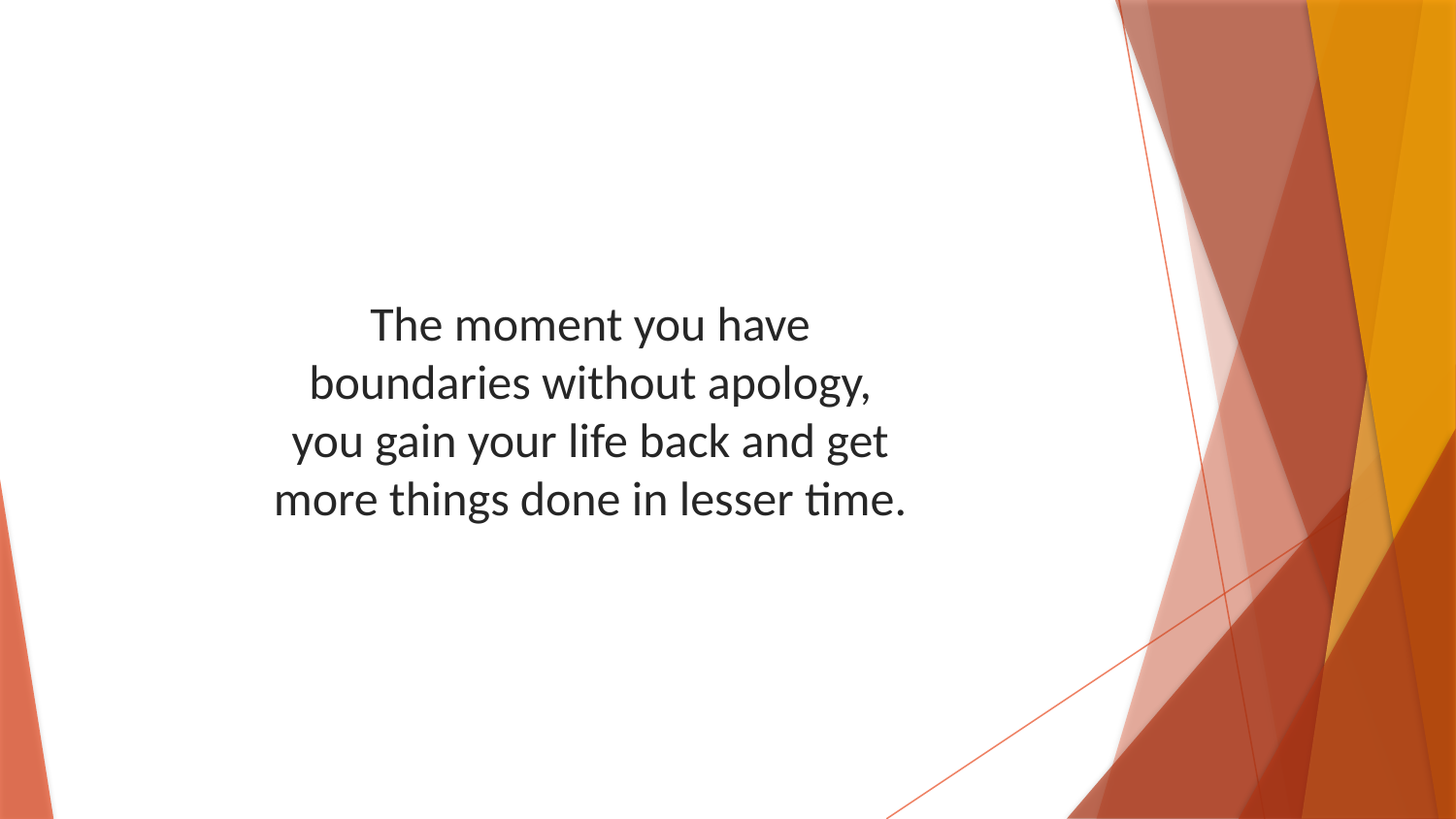

The moment you have boundaries without apology, you gain your life back and get more things done in lesser time.